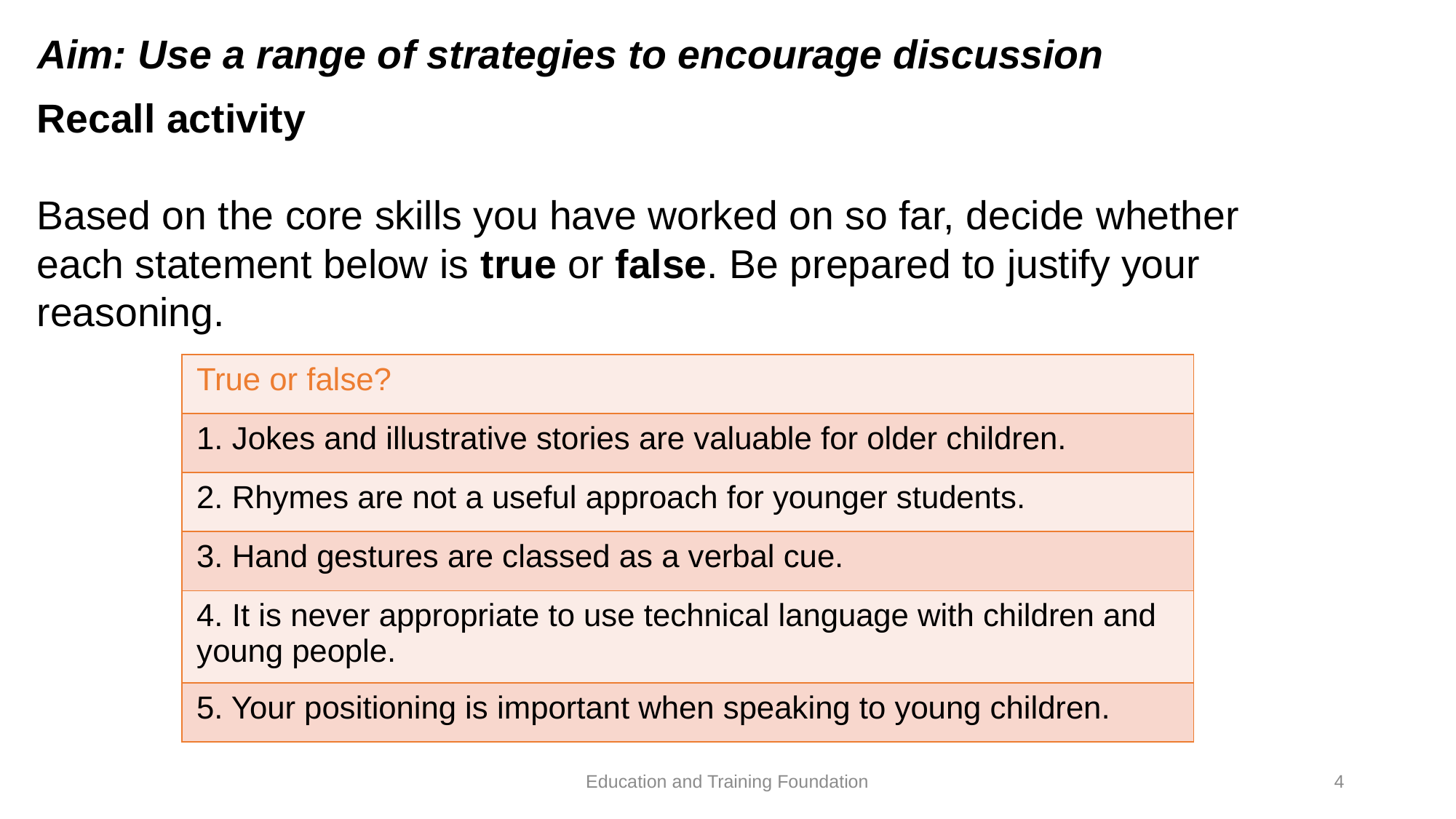

# Aim: Use a range of strategies to encourage discussion
Recall activity

Based on the core skills you have worked on so far, decide whether each statement below is true or false. Be prepared to justify your reasoning.
| True or false? |
| --- |
| 1. Jokes and illustrative stories are valuable for older children. |
| 2. Rhymes are not a useful approach for younger students. |
| 3. Hand gestures are classed as a verbal cue. |
| 4. It is never appropriate to use technical language with children and young people. |
| 5. Your positioning is important when speaking to young children. |
Education and Training Foundation
4